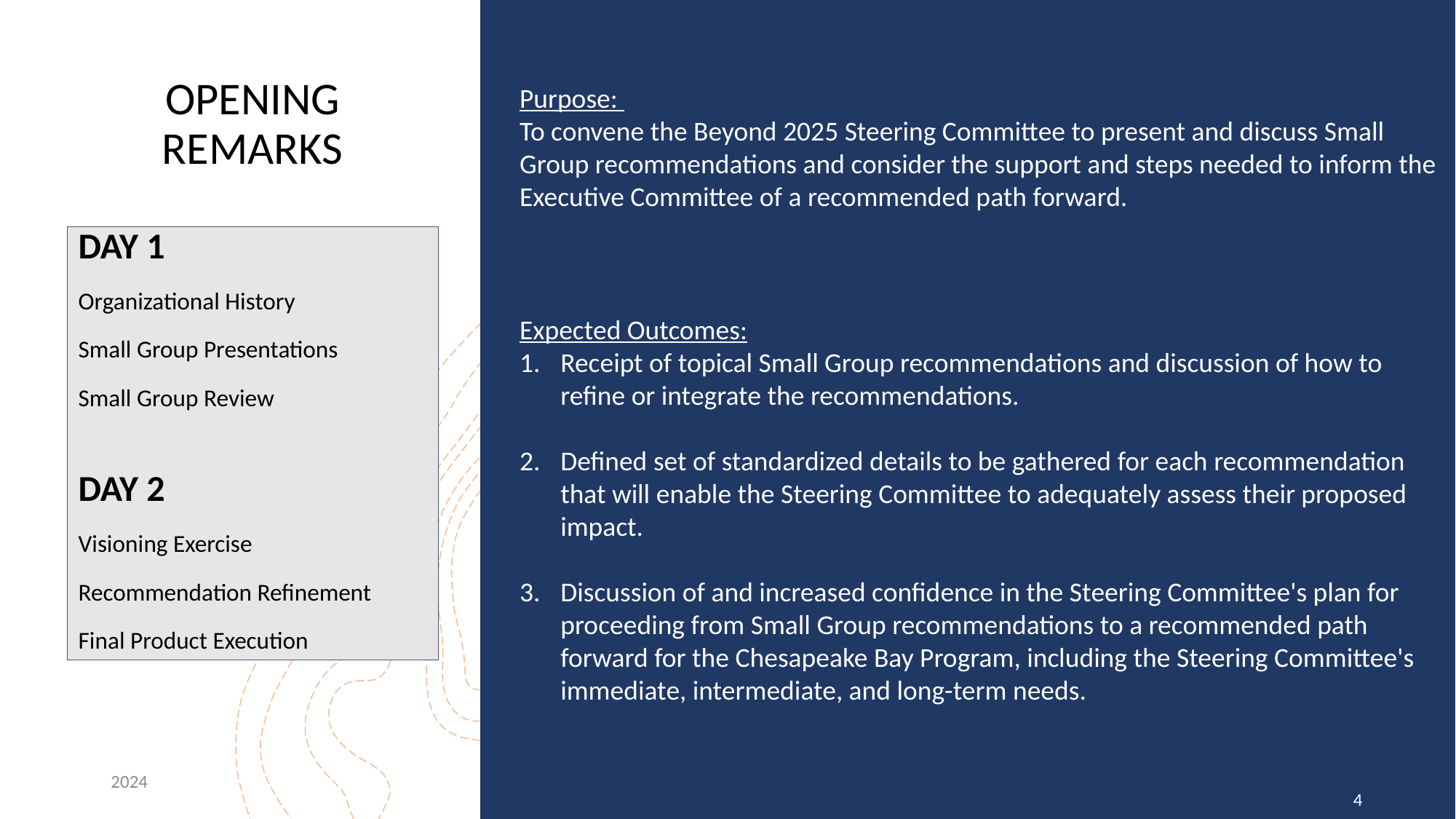

Purpose:
To convene the Beyond 2025 Steering Committee to present and discuss Small Group recommendations and consider the support and steps needed to inform the Executive Committee of a recommended path forward.

Expected Outcomes:
Receipt of topical Small Group recommendations and discussion of how to refine or integrate the recommendations.

Defined set of standardized details to be gathered for each recommendation that will enable the Steering Committee to adequately assess their proposed impact.

Discussion of and increased confidence in the Steering Committee's plan for proceeding from Small Group recommendations to a recommended path forward for the Chesapeake Bay Program, including the Steering Committee's immediate, intermediate, and long-term needs.

# OPENING REMARKS
DAY 1
Organizational History
Small Group Presentations
Small Group Review

DAY 2
Visioning Exercise
Recommendation Refinement
Final Product Execution
2024
4
4